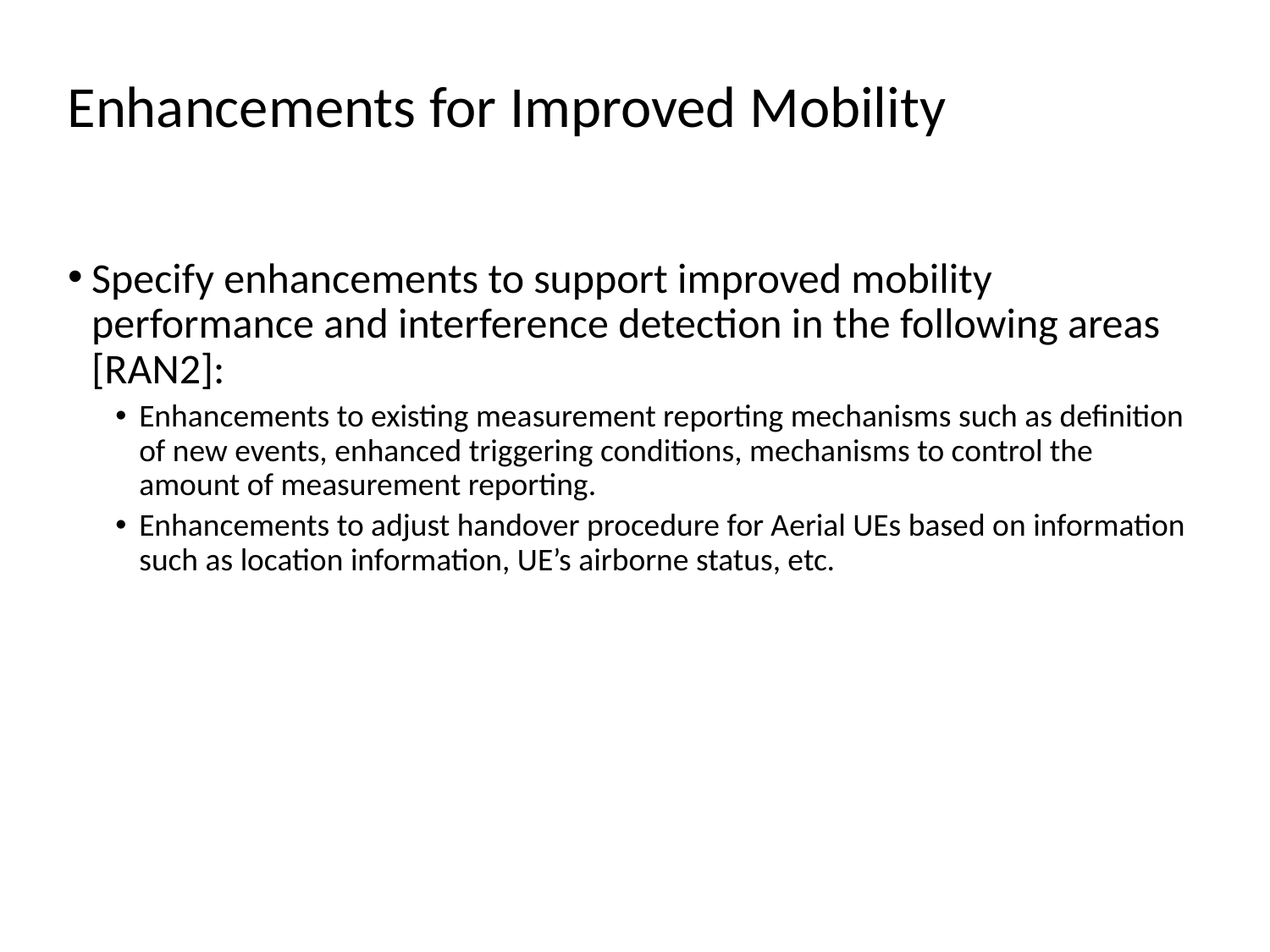

# Enhancements for Improved Mobility
Specify enhancements to support improved mobility performance and interference detection in the following areas [RAN2]:
Enhancements to existing measurement reporting mechanisms such as definition of new events, enhanced triggering conditions, mechanisms to control the amount of measurement reporting.
Enhancements to adjust handover procedure for Aerial UEs based on information such as location information, UE’s airborne status, etc.